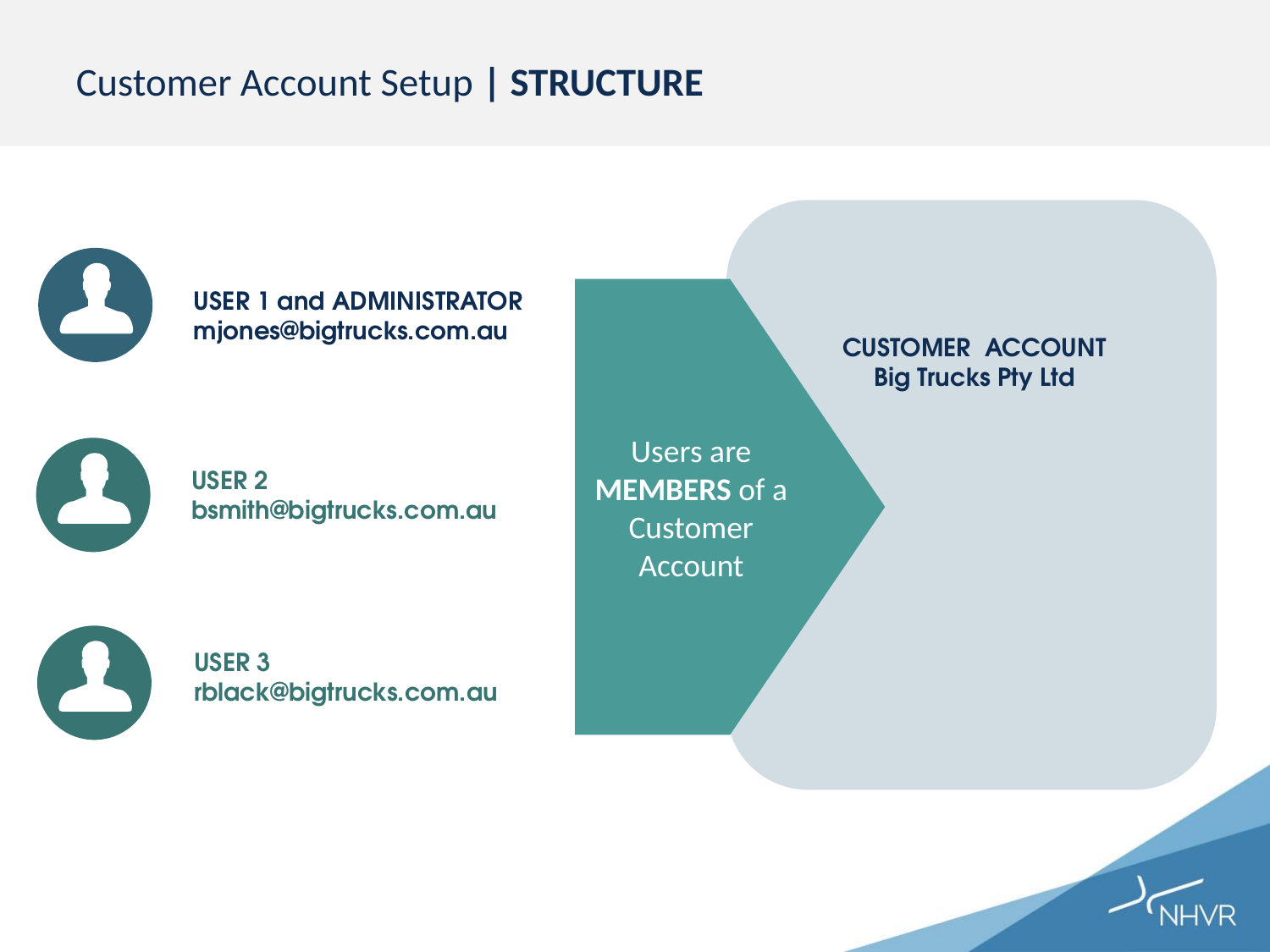

# Customer Account Setup | STRUCTURE

USER 1 and ADMINISTRATOR
mjones@bigtrucks.com.au
Users are MEMBERS of a Customer Account
CUSTOMER  ACCOUNT
Big Trucks Pty Ltd

USER 2
bsmith@bigtrucks.com.au

USER 3
rblack@bigtrucks.com.au